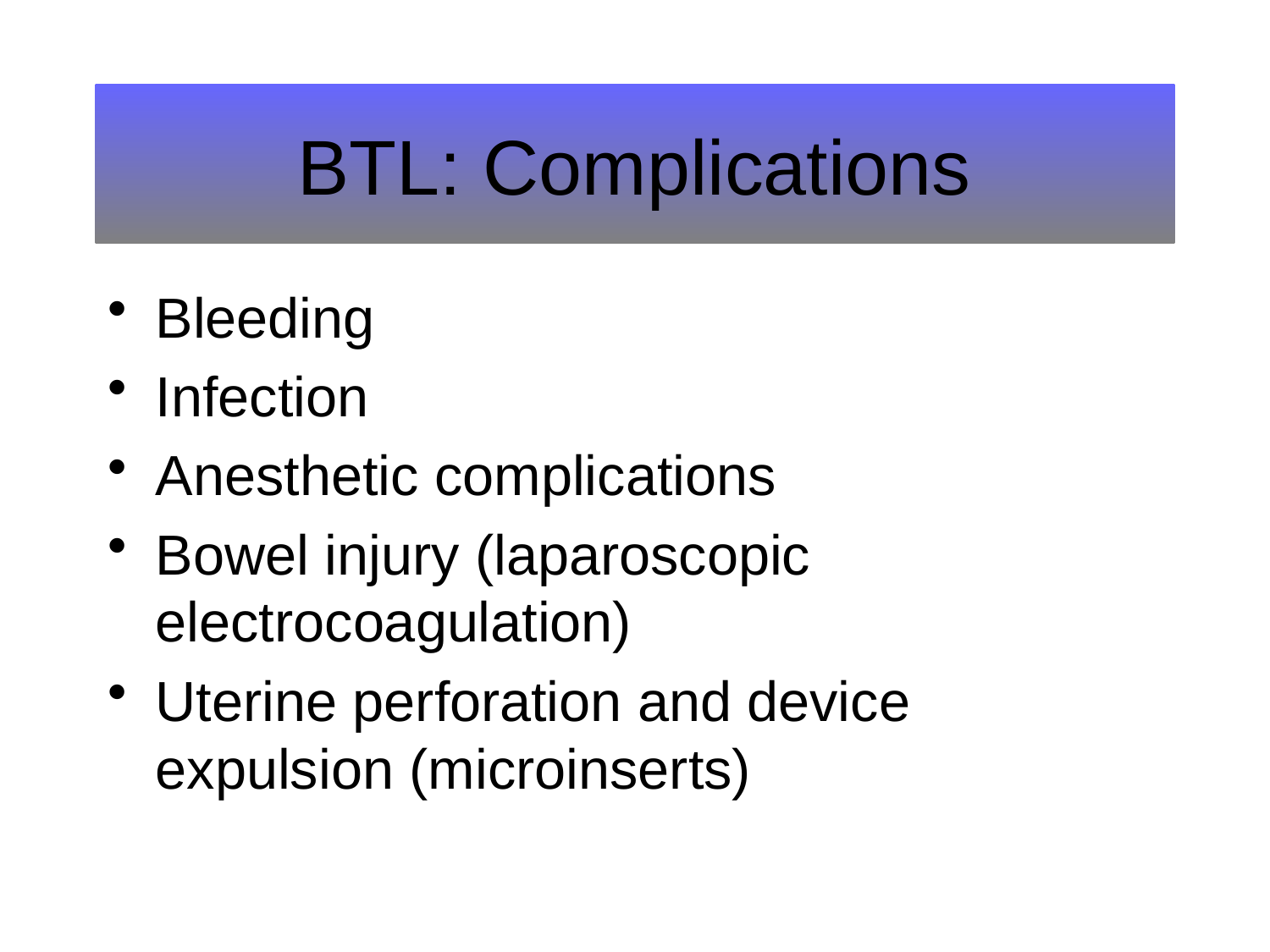

# BTL: Complications
Bleeding
Infection
Anesthetic complications
Bowel injury (laparoscopic electrocoagulation)
Uterine perforation and device expulsion (microinserts)